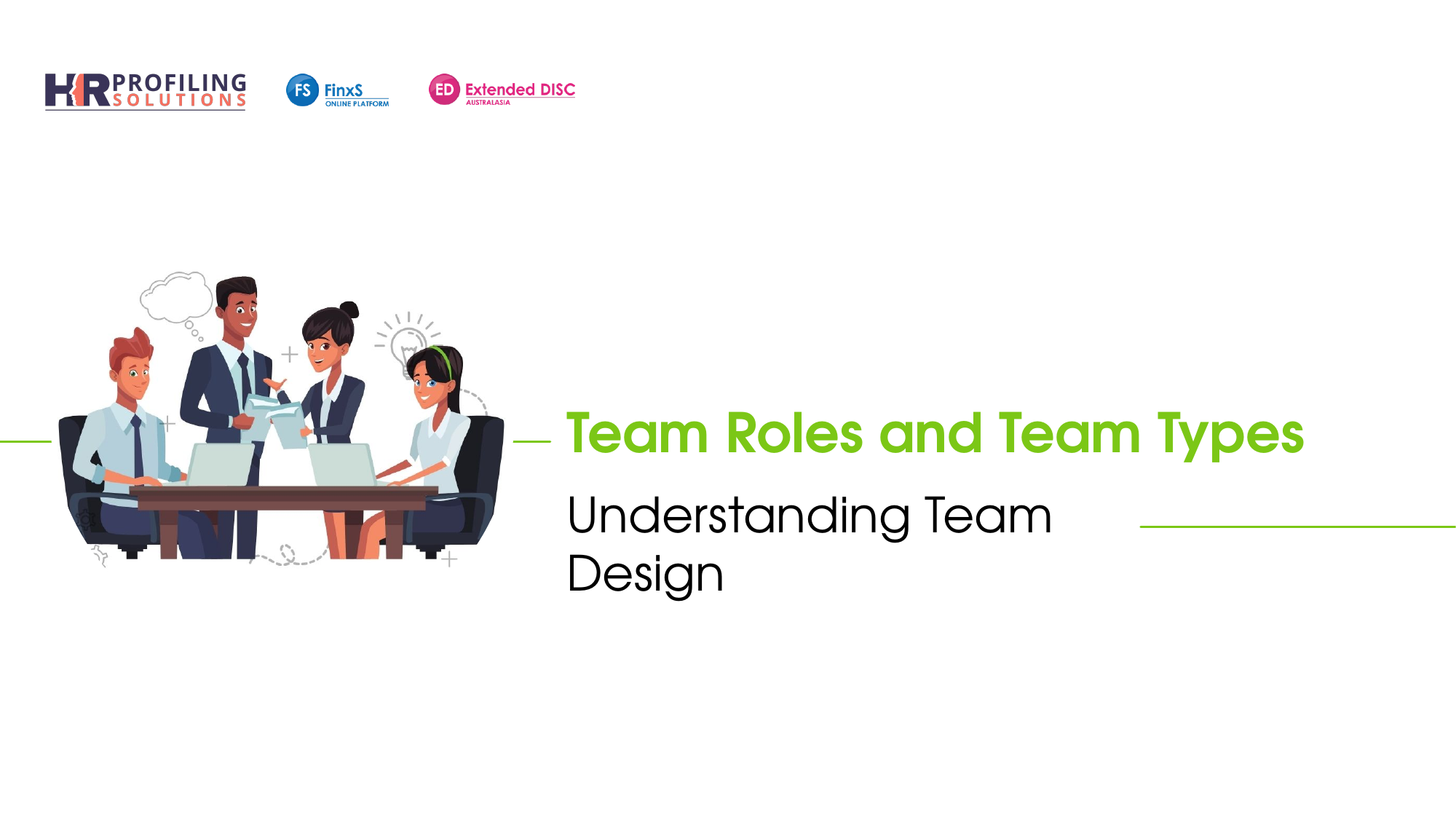

Team Roles and Team Types
Understanding Team Design